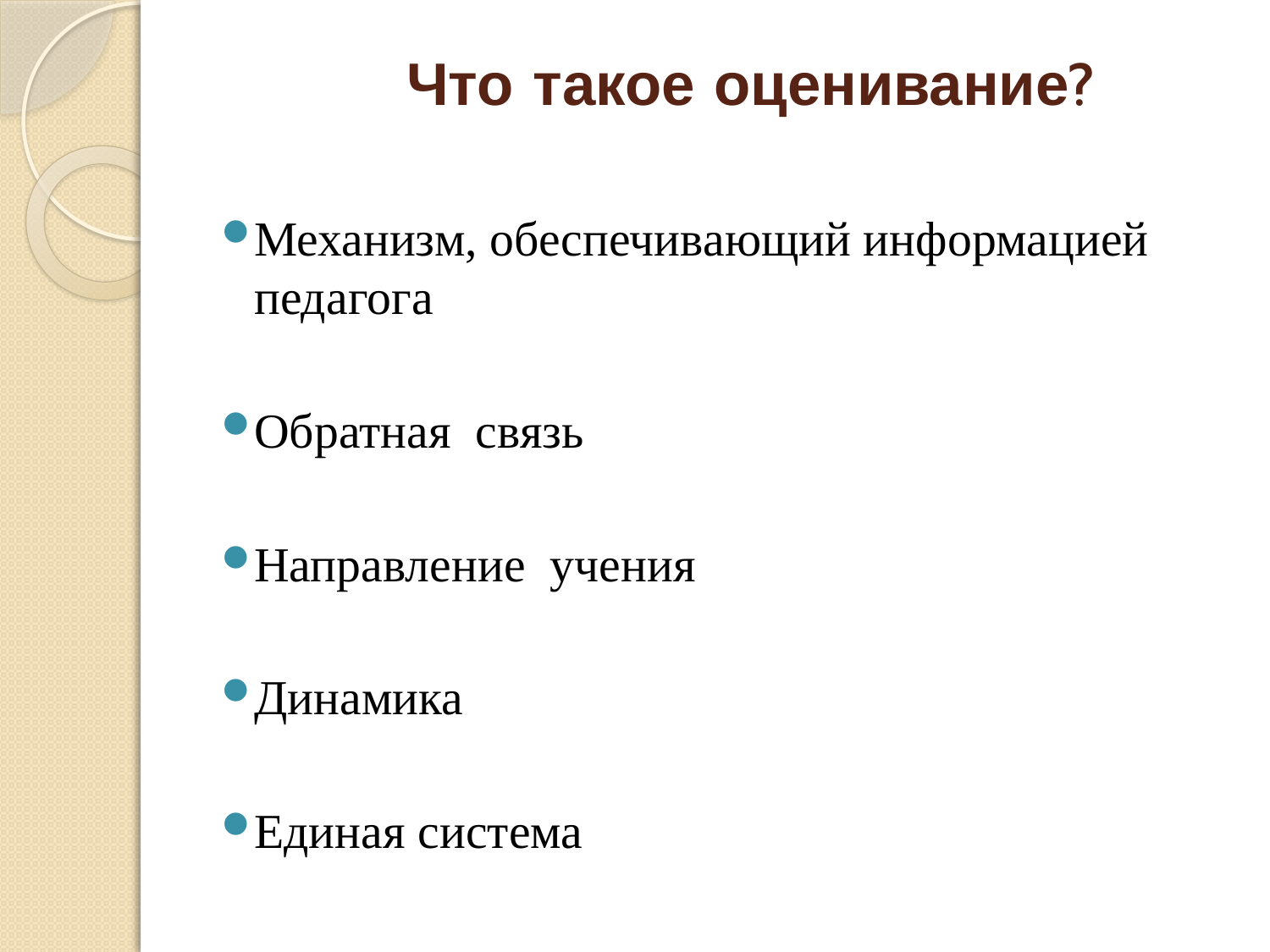

# Что такое оценивание?
Механизм, обеспечивающий информацией  педагога

Обратная  связь

Направление  учения

Динамика

Единая система